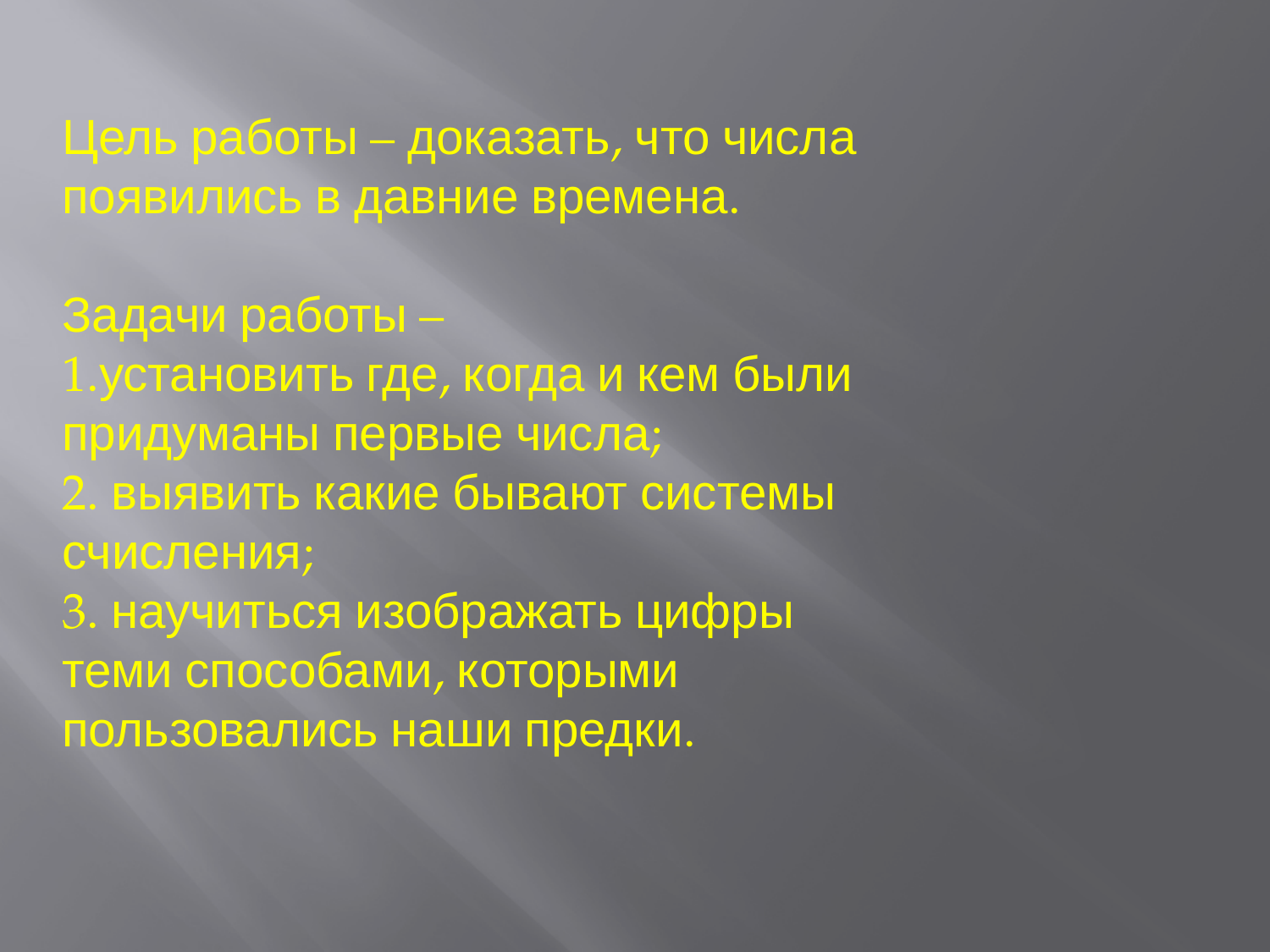

Цель работы – доказать, что числа появились в давние времена.

Задачи работы –
1.установить где, когда и кем были придуманы первые числа;
2. выявить какие бывают системы счисления;
3. научиться изображать цифры теми способами, которыми пользовались наши предки.